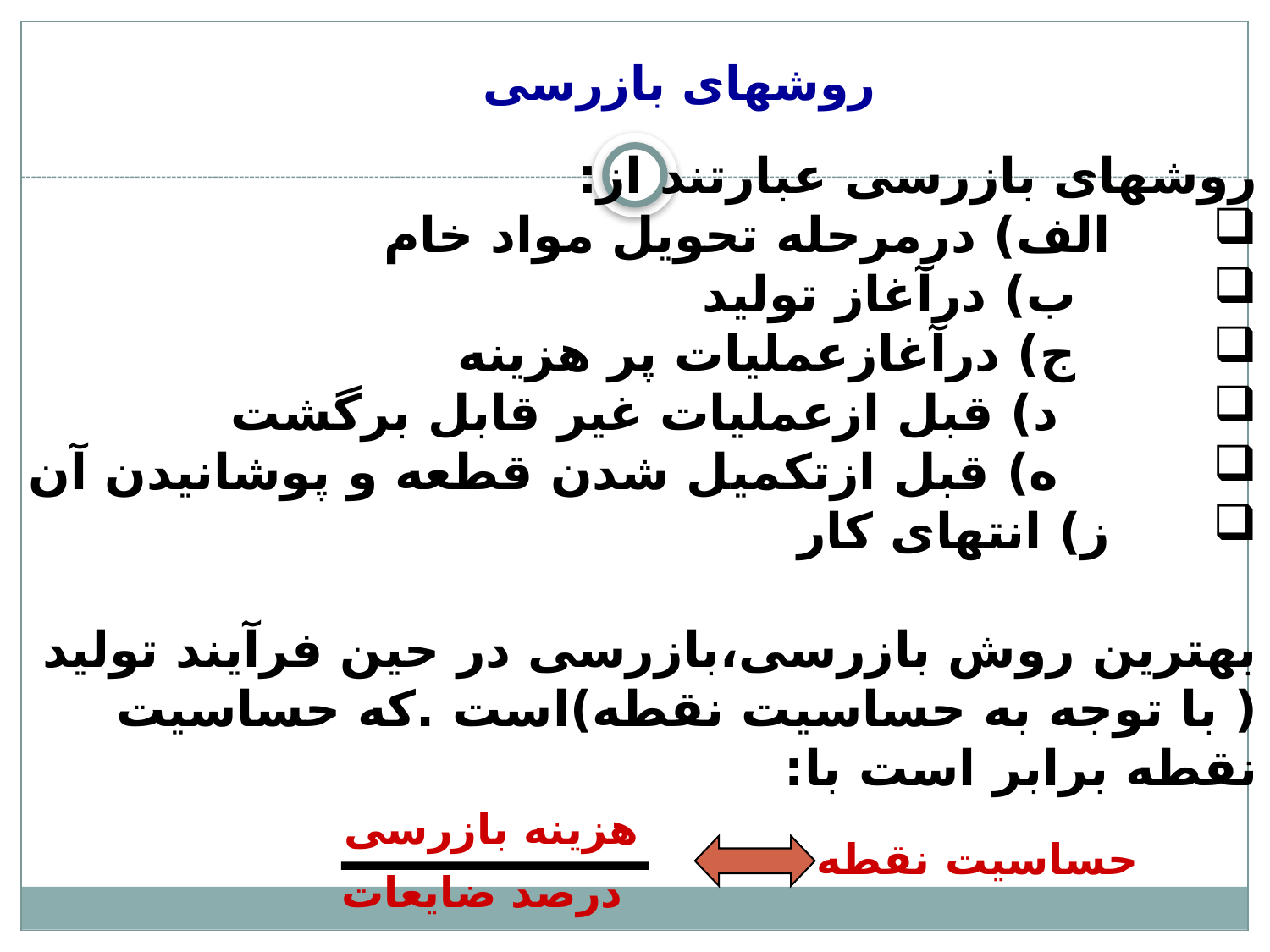

# روشهای بازرسی
روشهای بازرسی عبارتند از:
      الف) درمرحله تحویل مواد خام
        ب) درآغاز تولید
        ج) درآغازعملیات پر هزینه
         د) قبل ازعملیات غیر قابل برگشت
         ه) قبل ازتکمیل شدن قطعه و پوشانیدن آن
      ز) انتهای کار

بهترین روش بازرسی،بازرسی در حین فرآیند تولید
( با توجه به حساسیت نقطه)است .که حساسیت نقطه برابر است با:
هزینه بازرسی
حساسیت نقطه

درصد ضایعات